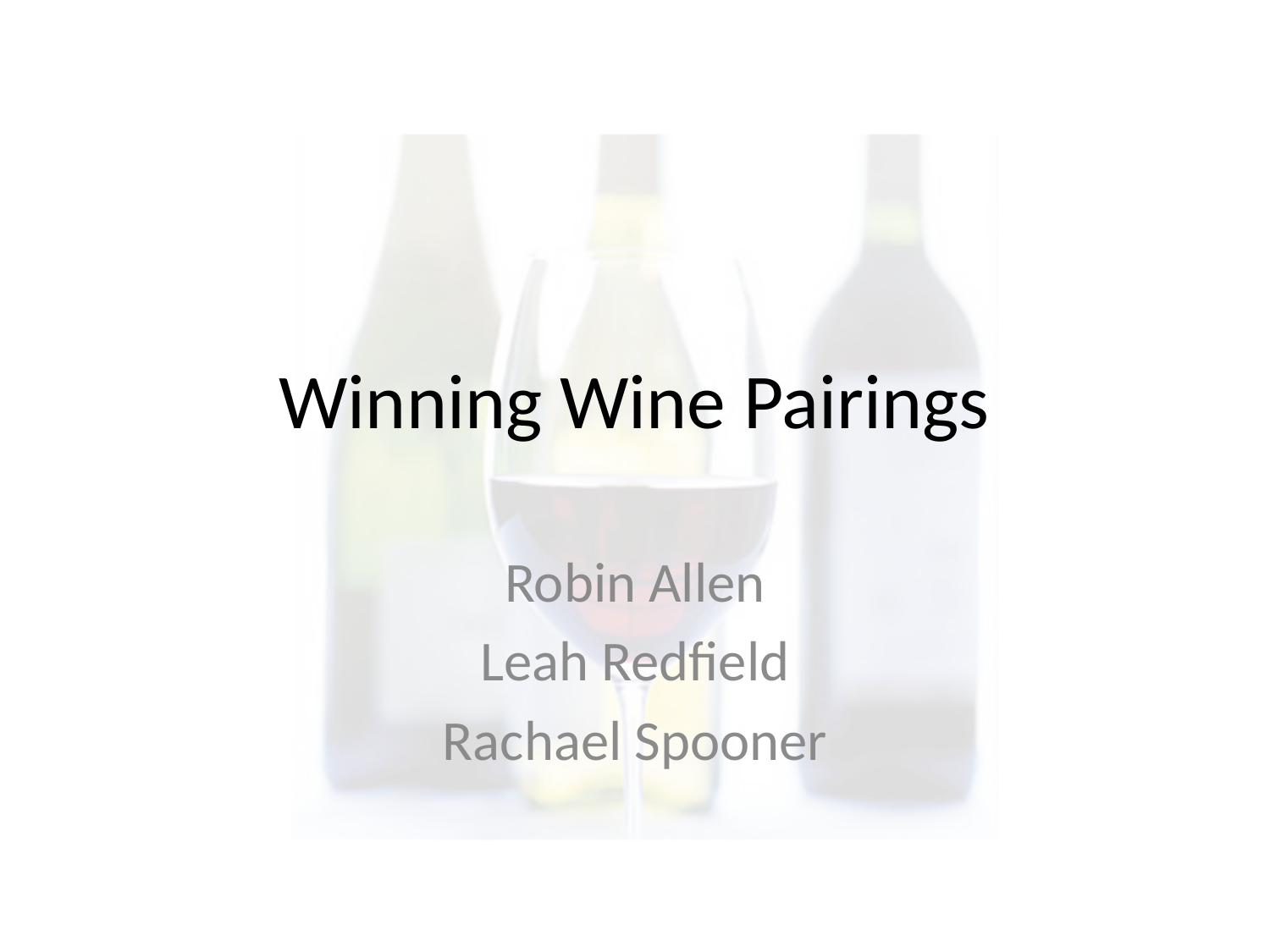

# Winning Wine Pairings
Robin Allen
Leah Redfield
Rachael Spooner